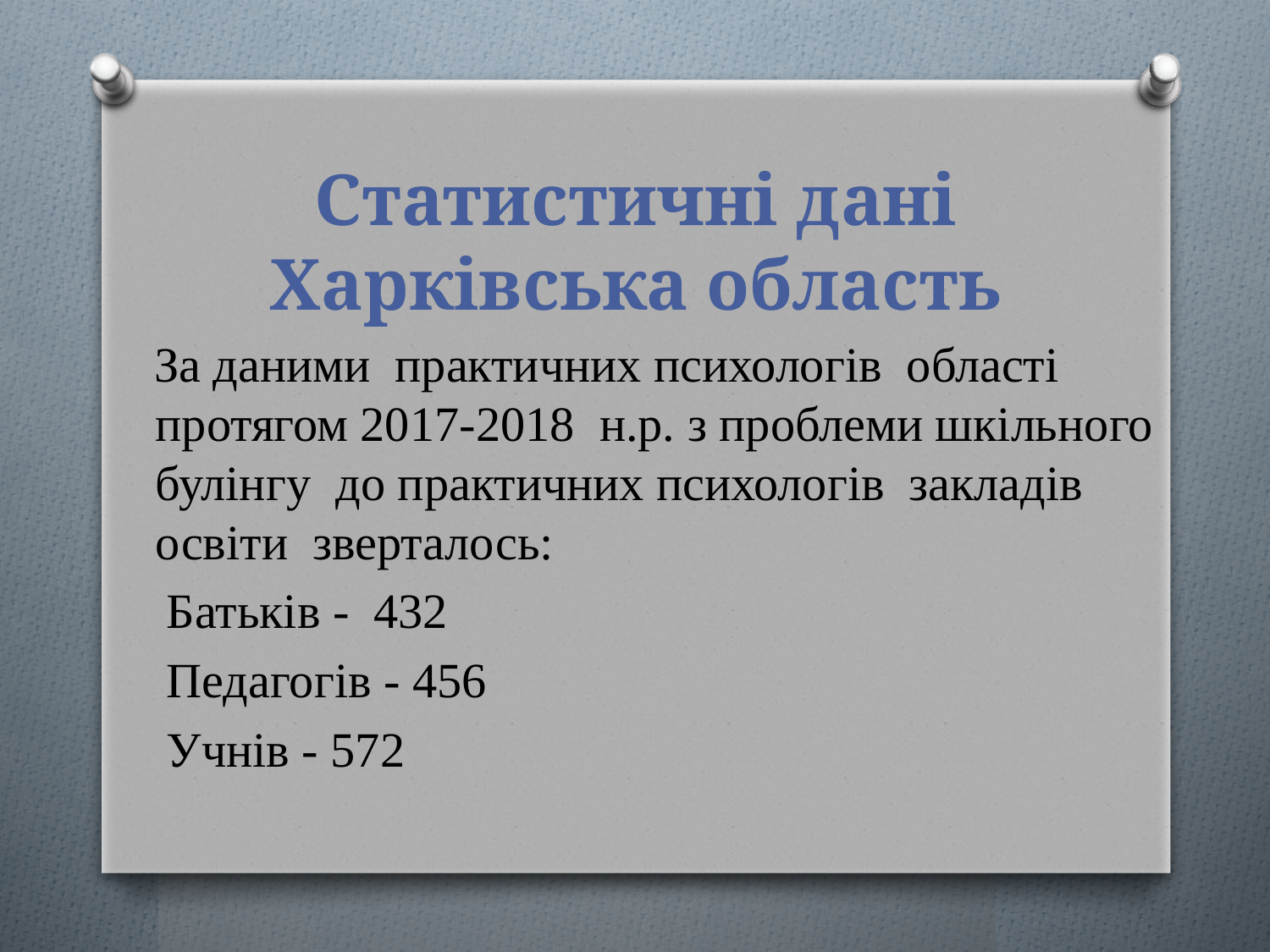

# Статистичні дані Харківська область

   За даними  практичних психологів  області протягом 2017-2018  н.р. з проблеми шкільного булінгу  до практичних психологів  закладів освіти  зверталось:
    Батьків -  432
    Педагогів - 456
    Учнів - 572
Лист”;